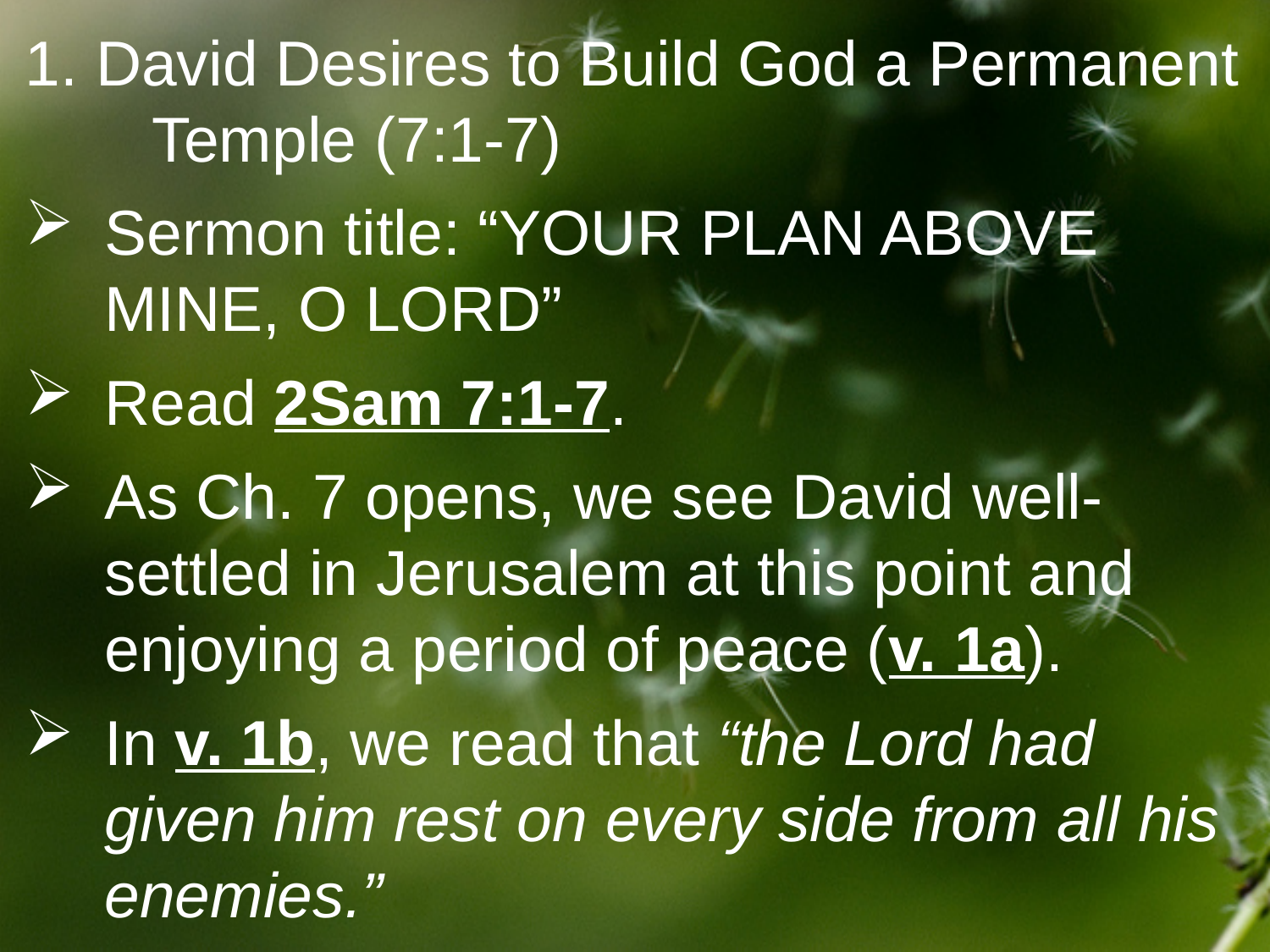

1. David Desires to Build God a Permanent 	Temple (7:1-7)
Sermon title: “YOUR PLAN ABOVE MINE, O LORD”
Read 2Sam 7:1-7.
As Ch. 7 opens, we see David well-settled in Jerusalem at this point and enjoying a period of peace (v. 1a).
In v. 1b, we read that “the Lord had given him rest on every side from all his enemies.”